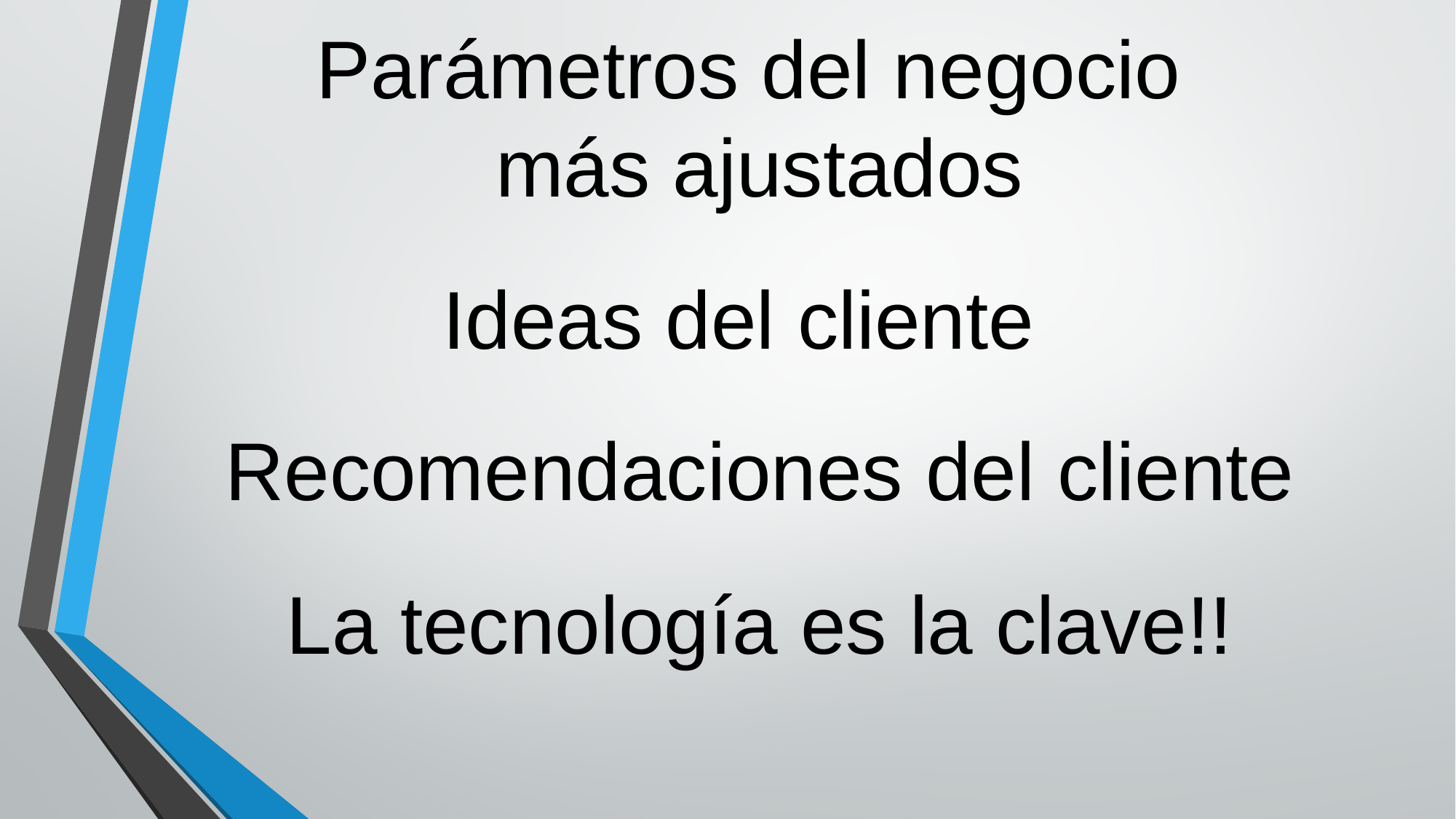

Parámetros del negocio
más ajustados
Ideas del cliente
Recomendaciones del cliente
La tecnología es la clave!!